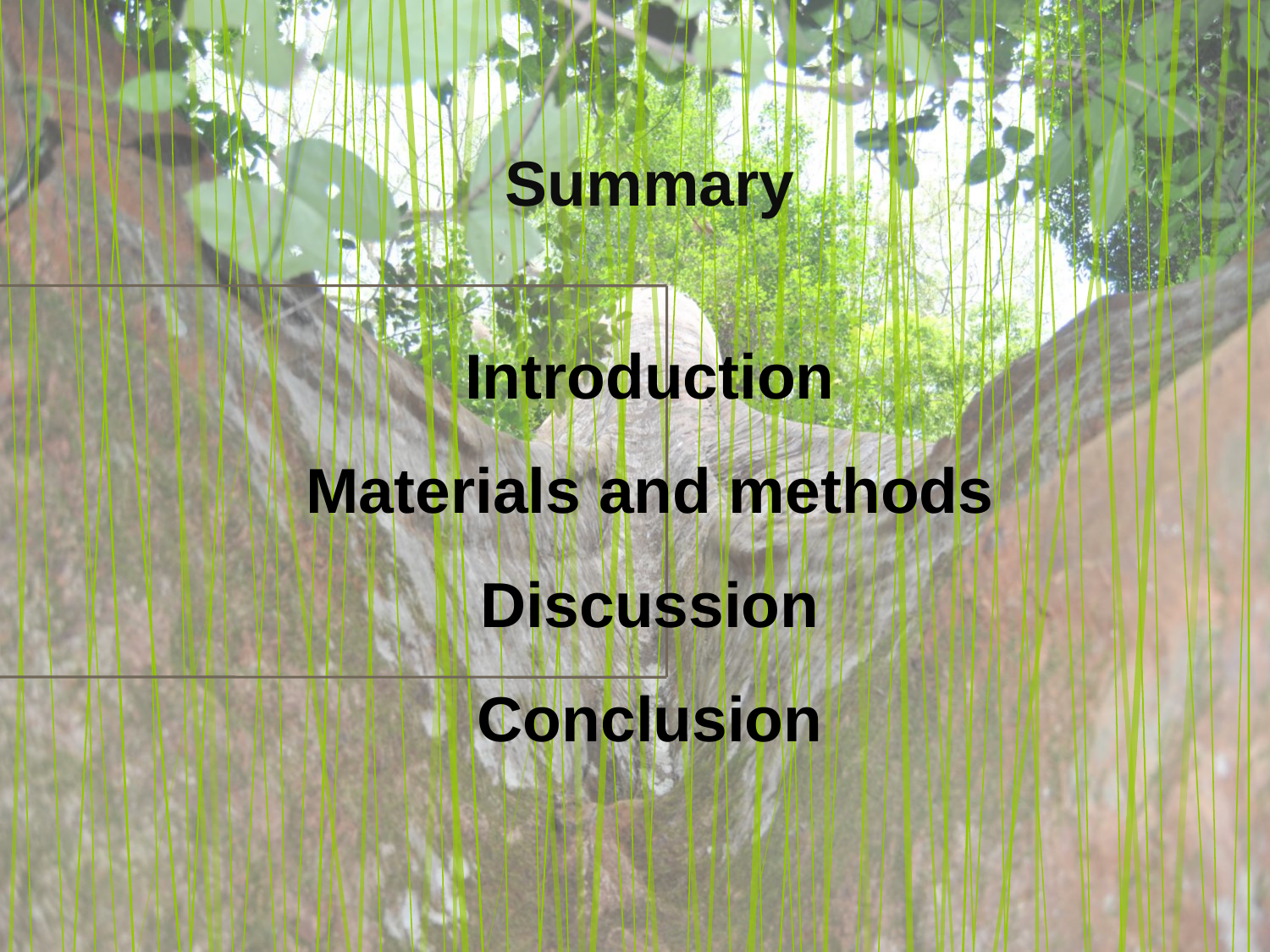

Summary
Introduction
Materials and methods
Discussion
Conclusion